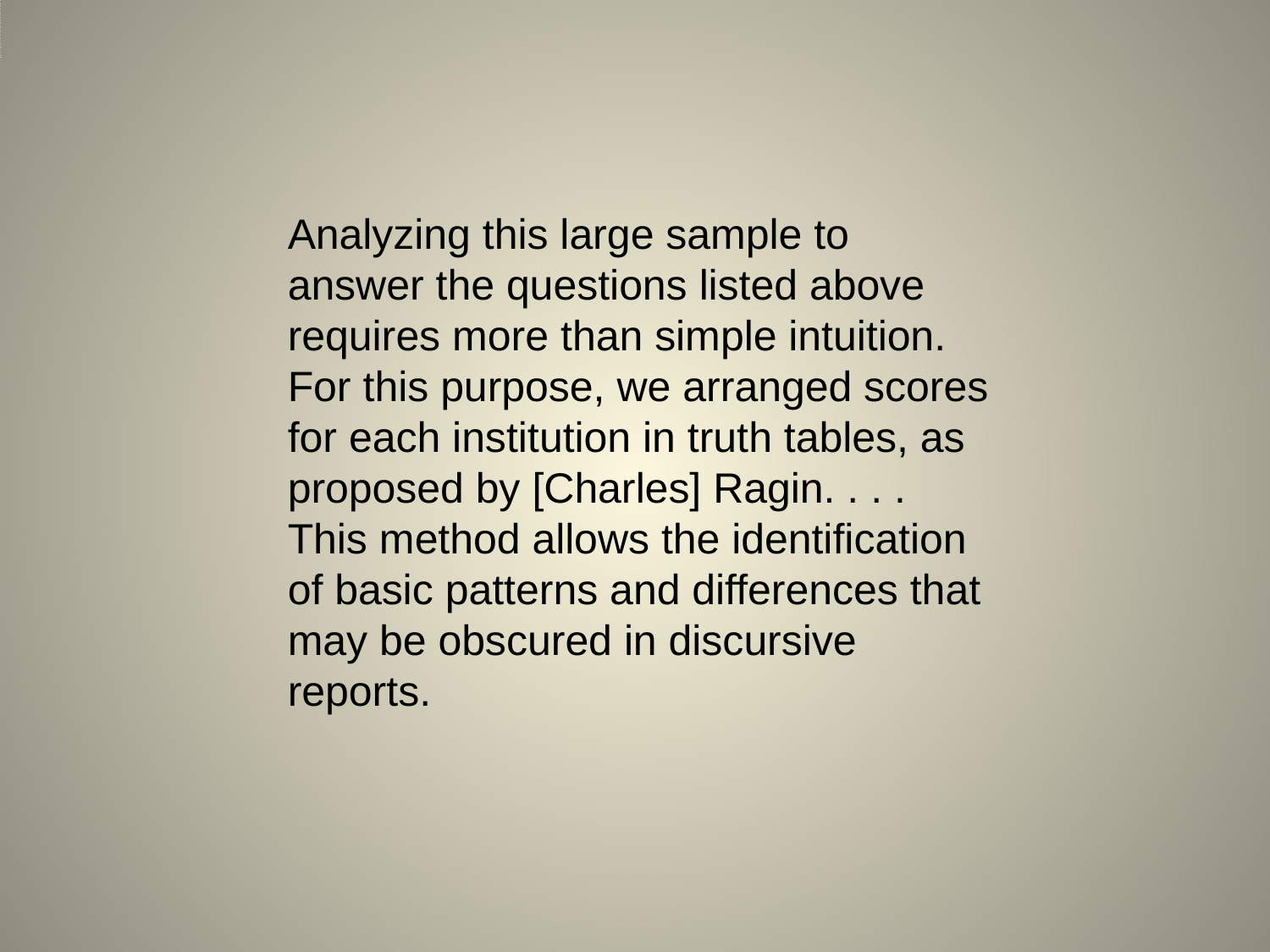

# Analyzing this large sample to answer the questions listed above requires mor...
Analyzing this large sample to answer the questions listed above requires more than simple intuition. For this purpose, we arranged scores for each institution in truth tables, as proposed by [Charles] Ragin. . . . This method allows the identification of basic patterns and differences that may be obscured in discursive reports.